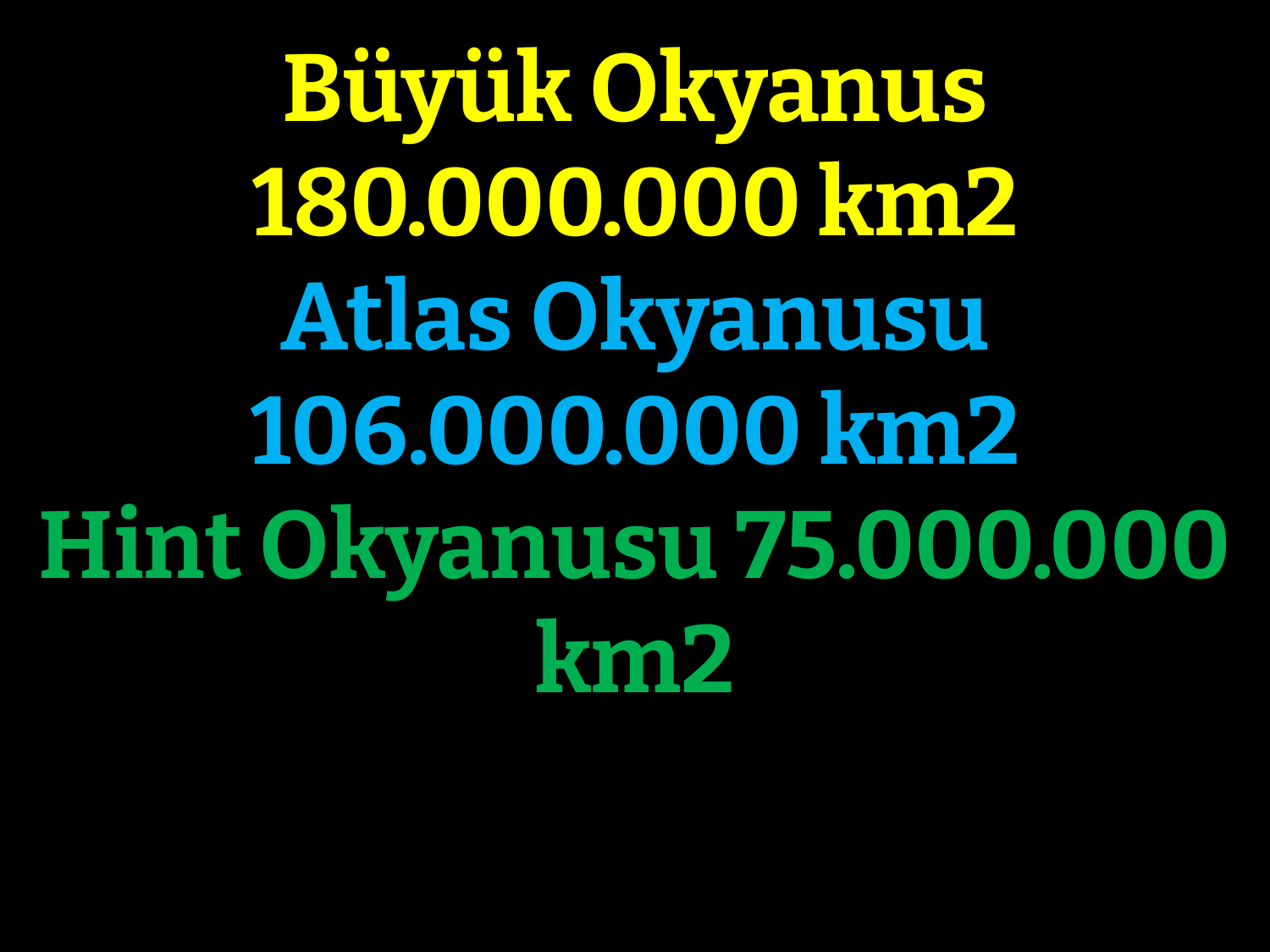

Büyük Okyanus 180.000.000 km2
Atlas Okyanusu 106.000.000 km2
Hint Okyanusu 75.000.000 km2

#